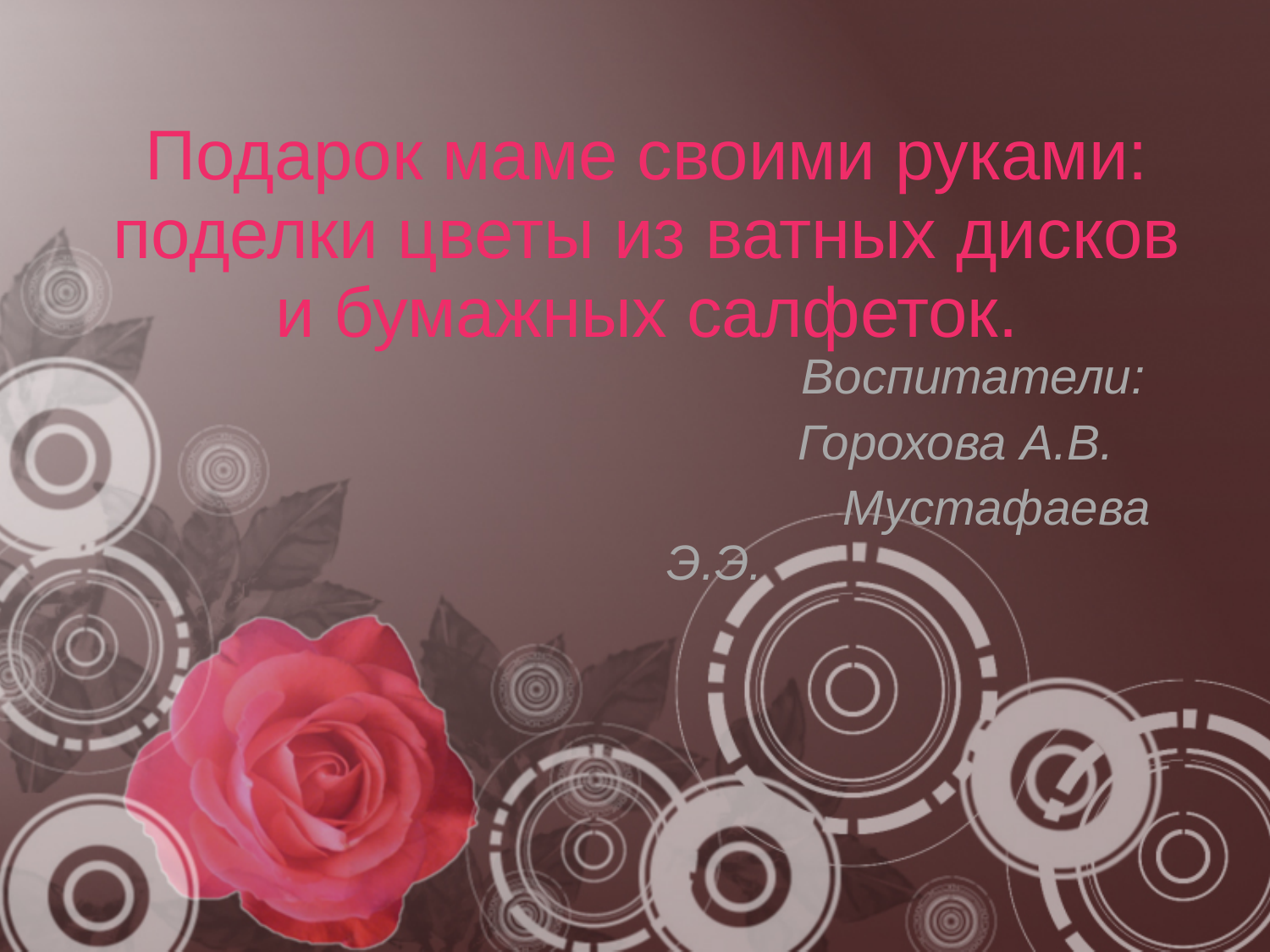

# Подарок маме своими руками: поделки цветы из ватных дисков и бумажных салфеток.
                                 Воспитатели:
                                   Горохова А.В.
                                         Мустафаева Э.Э.